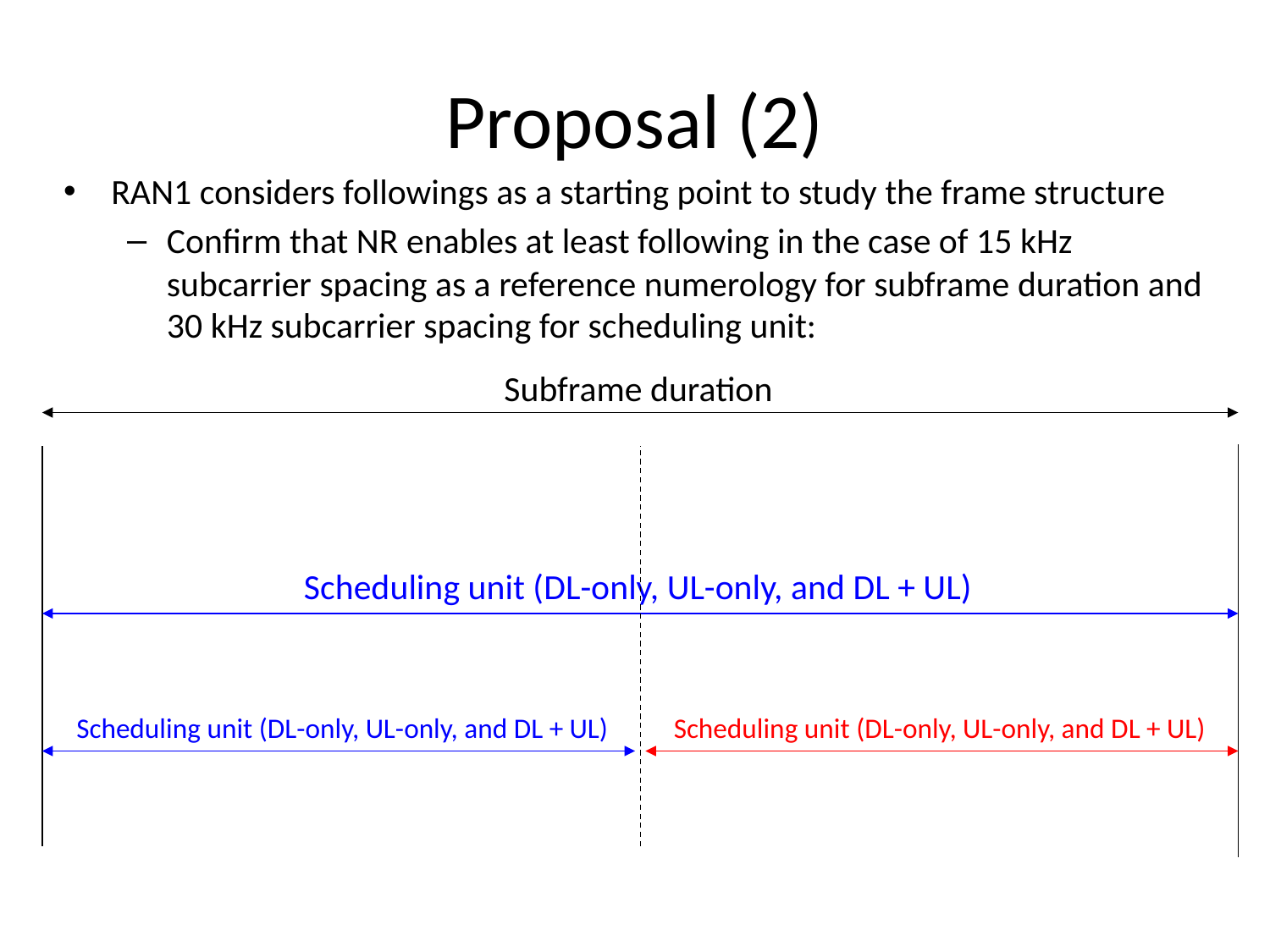

# Proposal (2)
RAN1 considers followings as a starting point to study the frame structure
Confirm that NR enables at least following in the case of 15 kHz subcarrier spacing as a reference numerology for subframe duration and 30 kHz subcarrier spacing for scheduling unit:
Subframe duration
Scheduling unit (DL-only, UL-only, and DL + UL)
Scheduling unit (DL-only, UL-only, and DL + UL)
Scheduling unit (DL-only, UL-only, and DL + UL)